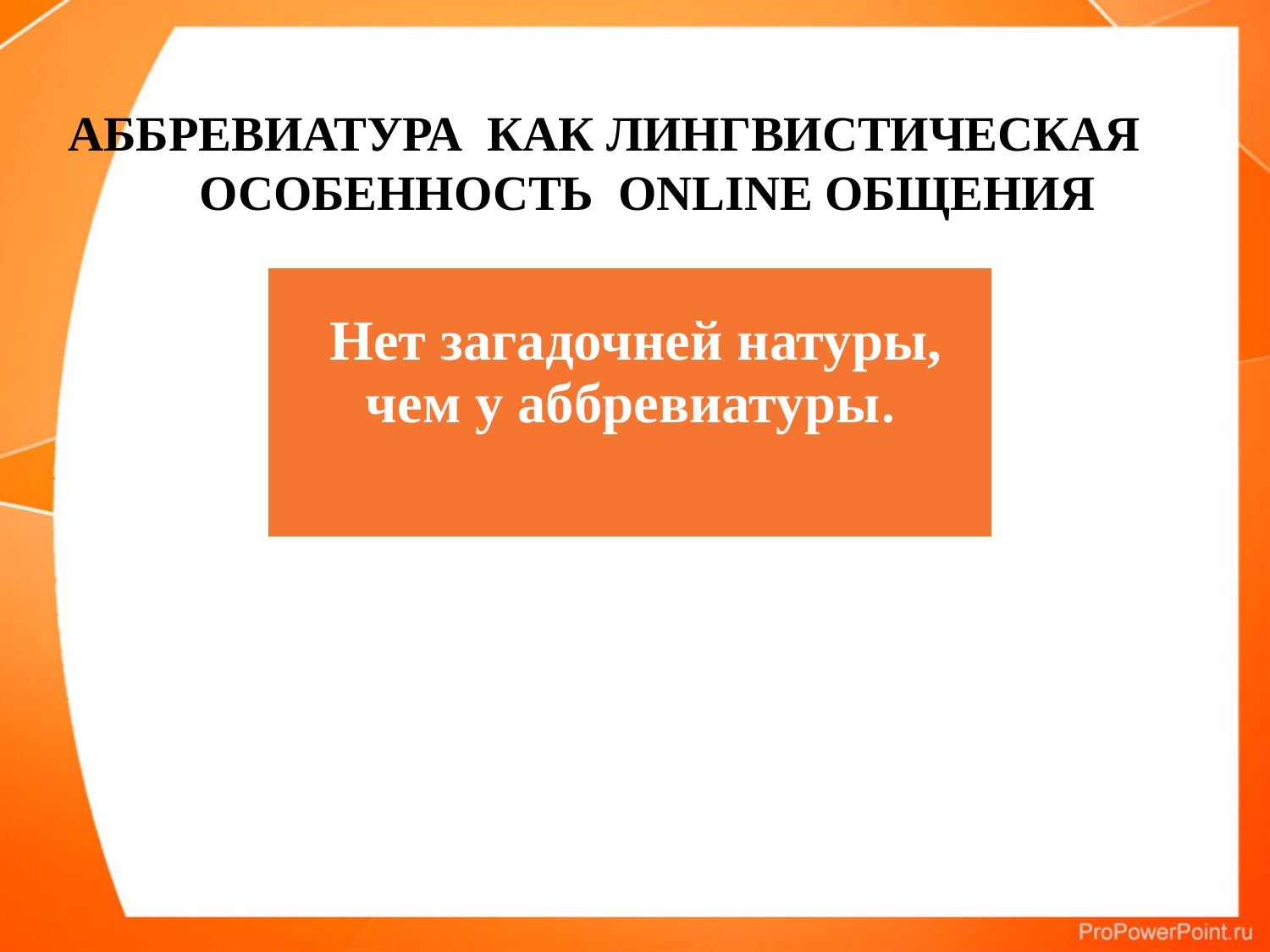

АББРЕВИАТУРА  КАК ЛИНГВИСТИЧЕСКАЯ          ОСОБЕННОСТЬ  ONLINE ОБЩЕНИЯ

| Нет загадочней натуры, чем у аббревиатуры. |
| --- |